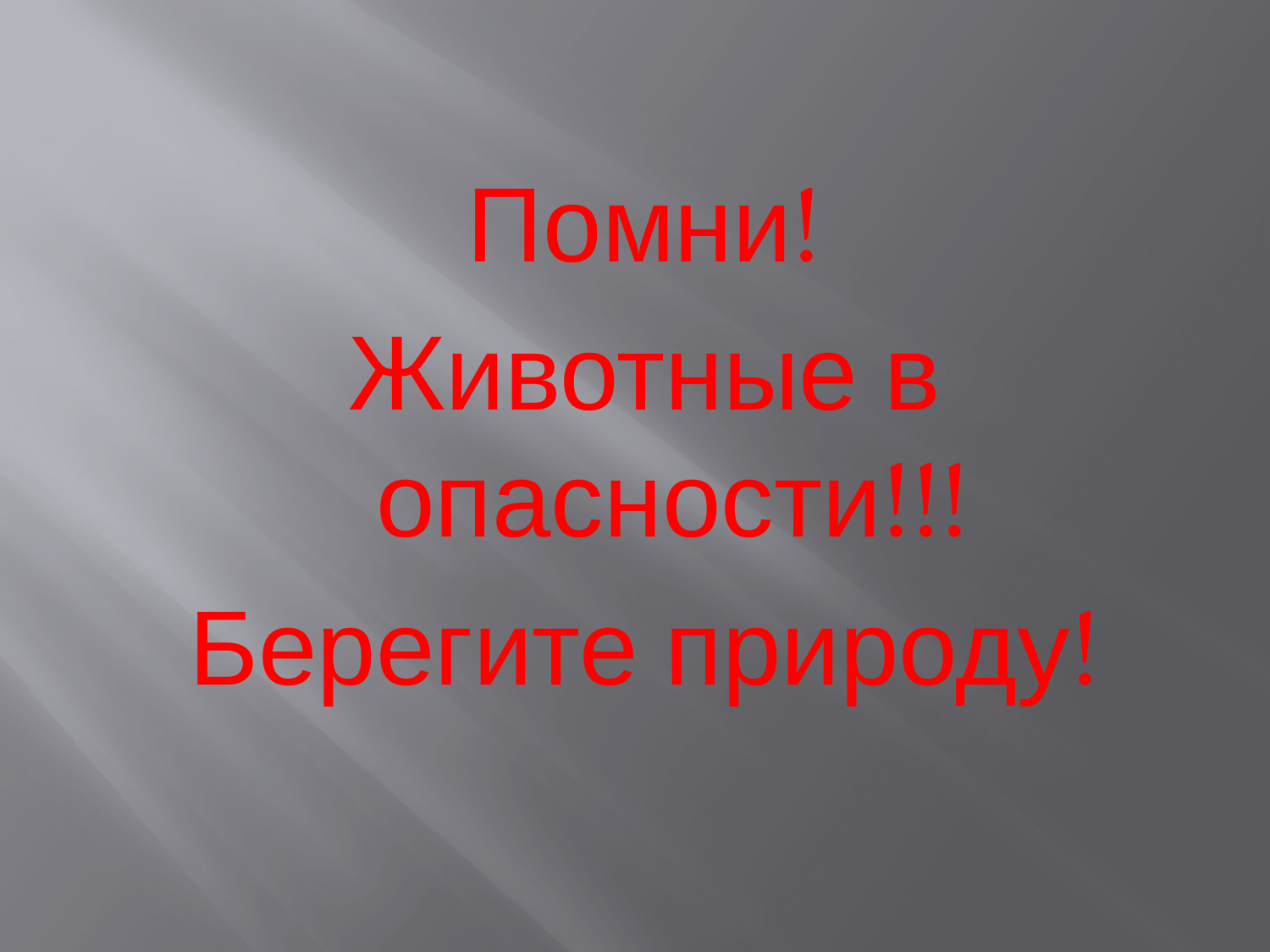

#

Помни!
Животные в опасности!!!
Берегите природу!